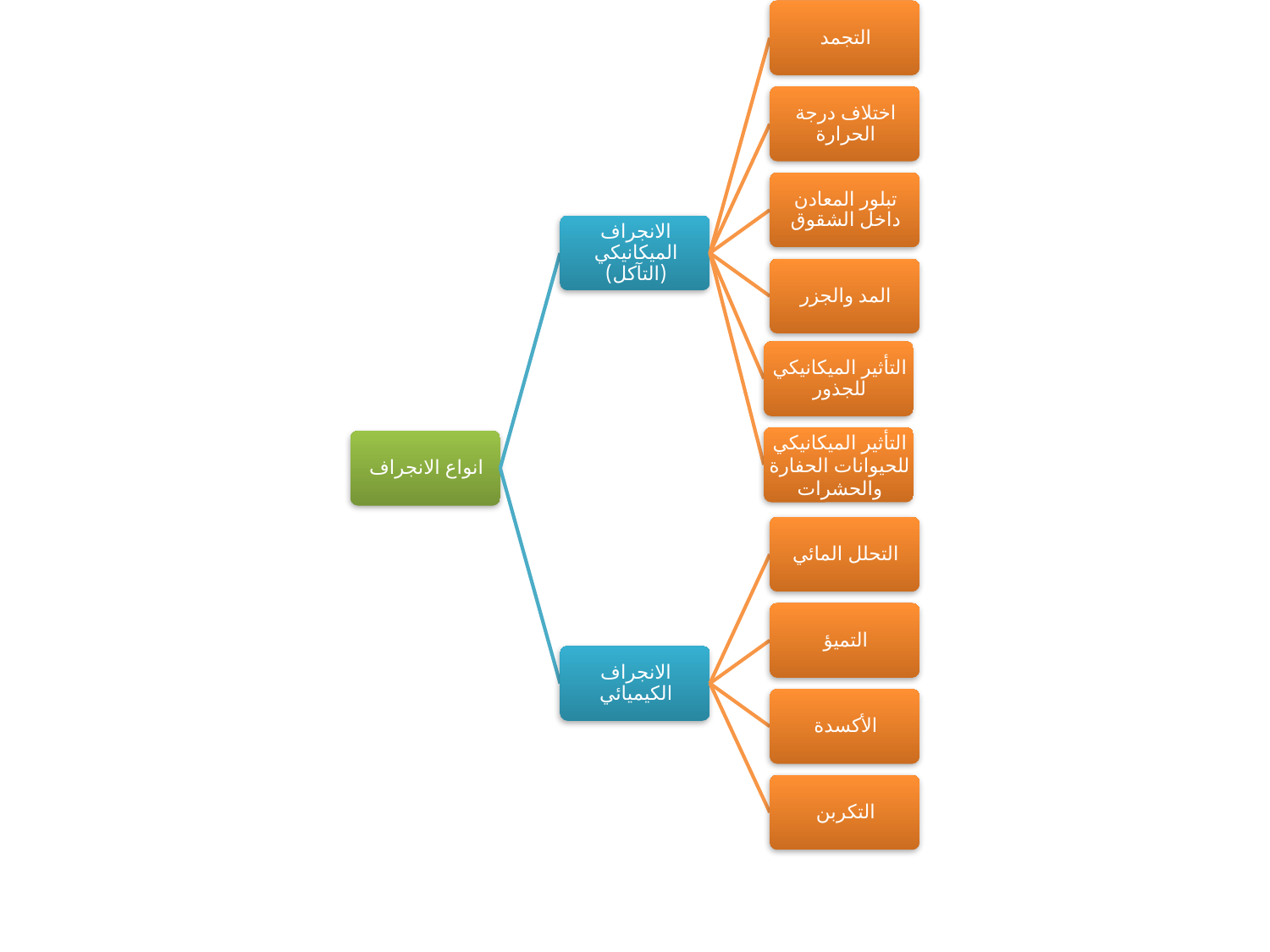

انواع الانجراف

الانجراف الميكانيكي (التآكل)

التجمد

اختلاف درجة الحرارة

تبلور المعادن داخل الشقوق

المد والجزر

التأثير الميكانيكي للجذور

التأثير الميكانيكي للحيوانات الحفارة والحشرات

الانجراف الكيميائي

التحلل المائي

التميؤ

الأكسدة

التكربن